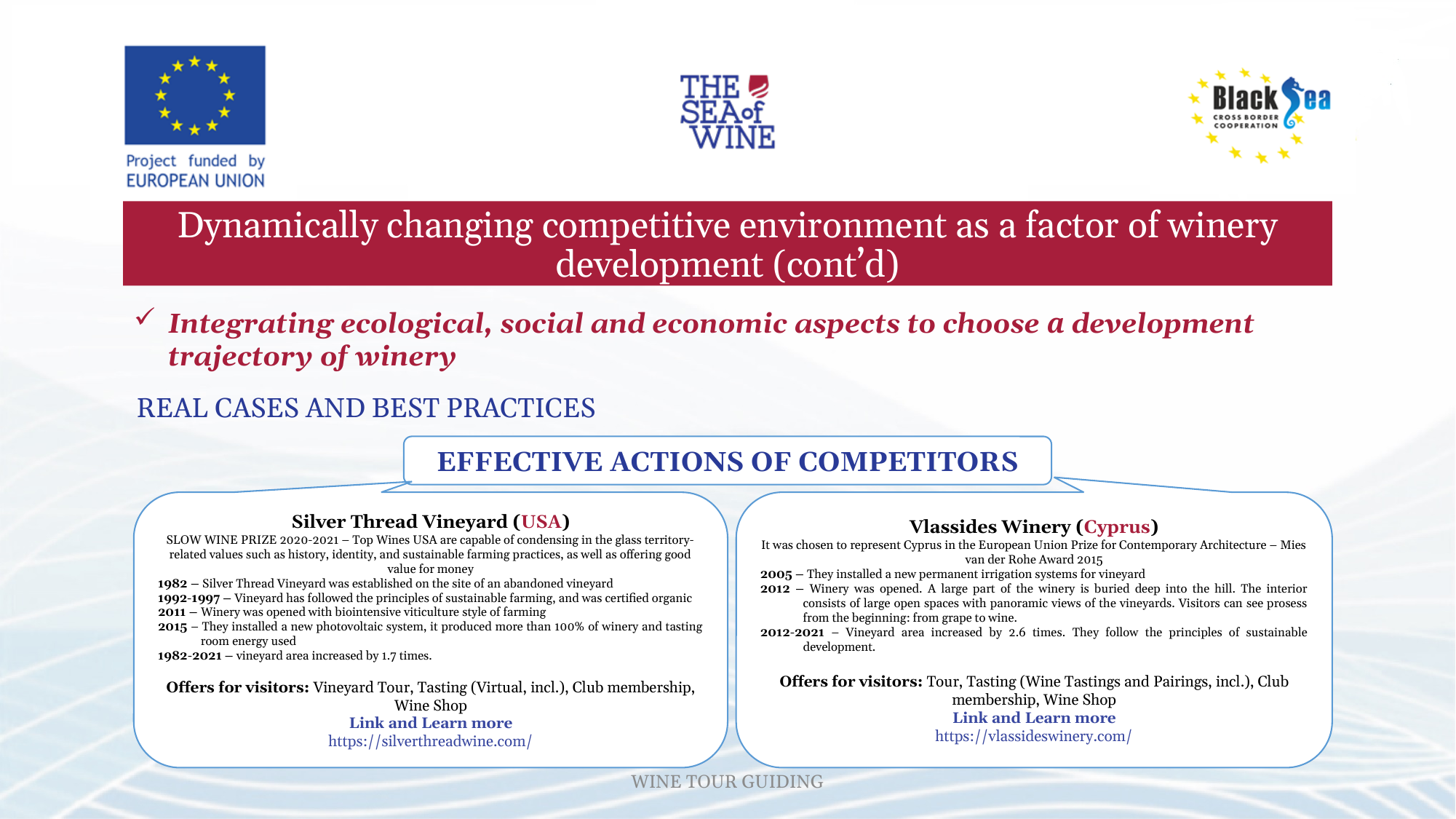

Dynamically changing competitive environment as a factor of winery development (cont’d)
Integrating ecological, social and economic aspects to choose а development trajectory of winery
real cases and best practices
Effective actions of competitors
Silver Thread Vineyard (USA)
SLOW WINE PRIZE 2020-2021 – Top Wines USA are capable of condensing in the glass territory-related values such as history, identity, and sustainable farming practices, as well as offering good value for money
1982 – Silver Thread Vineyard was established on the site of an abandoned vineyard
1992-1997 – Vineyard has followed the principles of sustainable farming, and was certified organic
2011 – Winery was opened with biointensive viticulture style of farming
2015 – They installed a new photovoltaic system, it produced more than 100% of winery and tasting room energy used
1982-2021 – vineyard area increased by 1.7 times.

Offers for visitors: Vineyard Tour, Tasting (Virtual, incl.), Club membership, Wine Shop
Link and Learn more
https://silverthreadwine.com/
Vlassides Winery (Cyprus)
It was chosen to represent Cyprus in the European Union Prize for Contemporary Architecture – Mies van der Rohe Award 2015
2005 – They installed a new permanent irrigation systems for vineyard
2012 – Winery was opened. A large part of the winery is buried deep into the hill. The interior consists of large open spaces with panoramic views of the vineyards. Visitors can see prosess from the beginning: from grape to wine.
2012-2021 – Vineyard area increased by 2.6 times. They follow the principles of sustainable development.

Offers for visitors: Tour, Tasting (Wine Tastings and Pairings, incl.), Club membership, Wine Shop
Link and Learn more
https://vlassideswinery.com/
WINE TOUR GUIDING